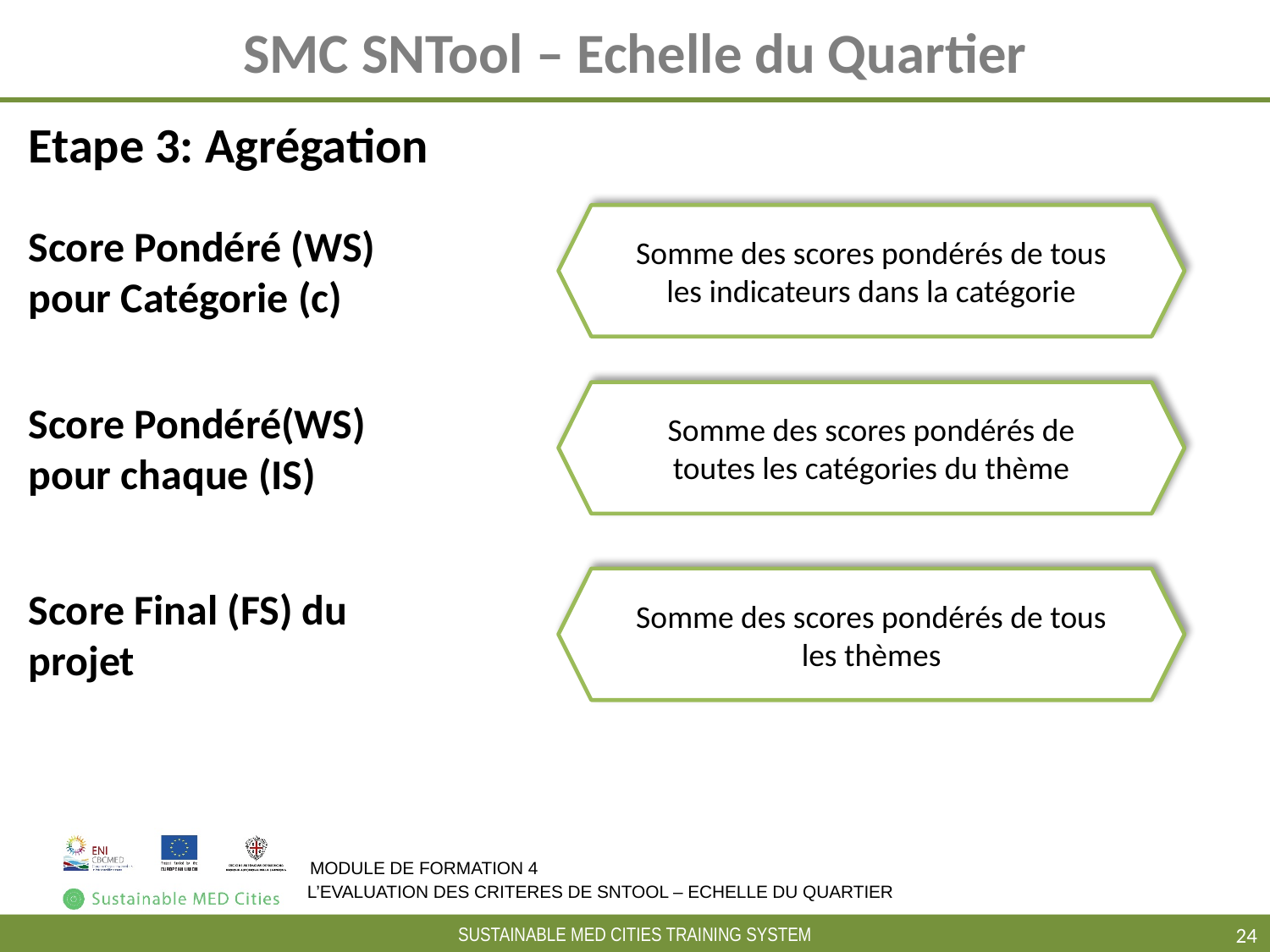

# SMC SNTool – Echelle du Quartier
Etape 3: Agrégation
Somme des scores pondérés de tous les indicateurs dans la catégorie
Score Pondéré (WS) pour Catégorie (c)
Somme des scores pondérés de toutes les catégories du thème
Score Pondéré(WS) pour chaque (IS)
Somme des scores pondérés de tous les thèmes
Score Final (FS) du  projet
MODULE DE FORMATION 4
L’EVALUATION DES CRITERES DE SNTOOL – ECHELLE DU QUARTIER
24